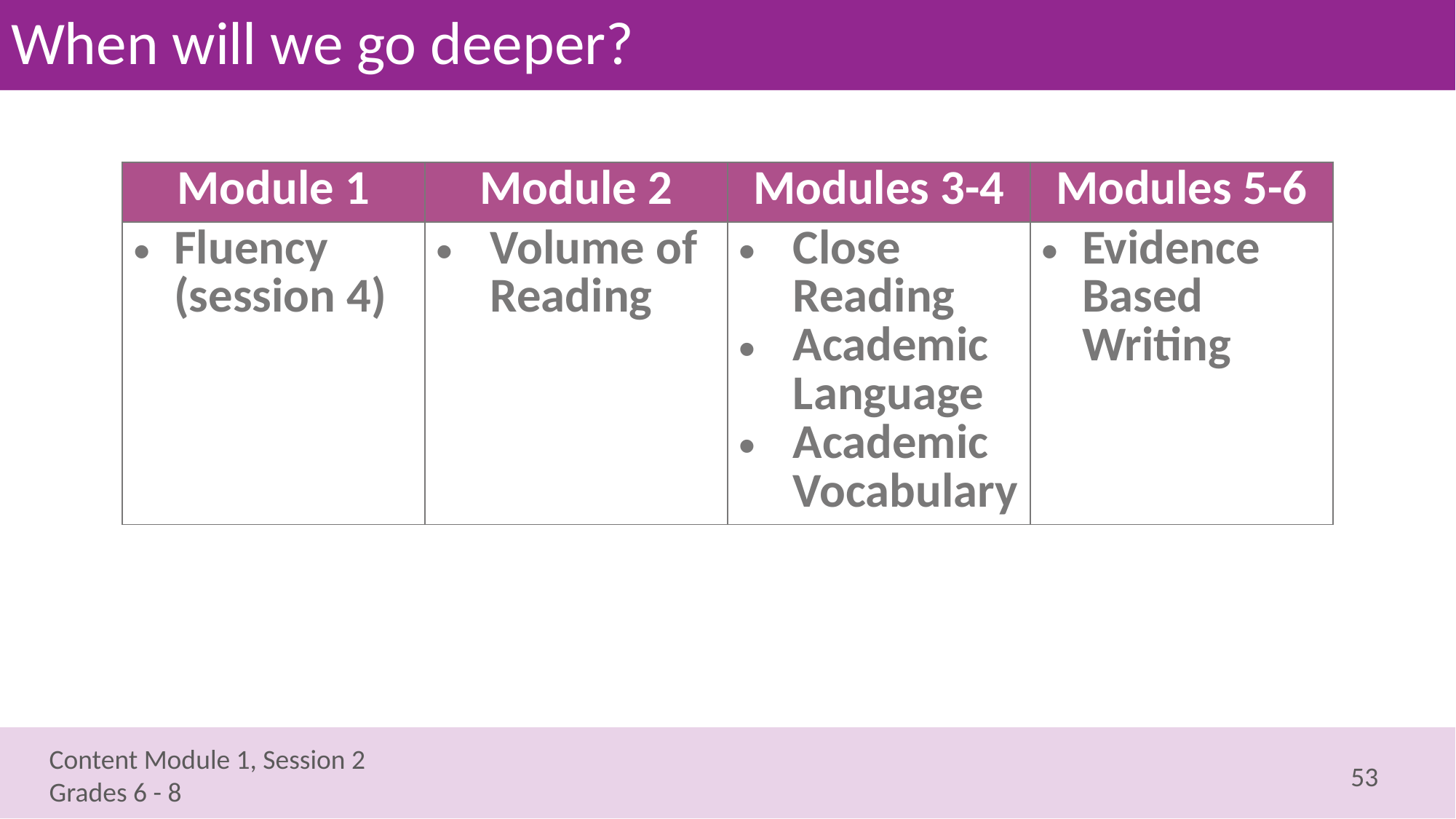

# When will we go deeper?

| Module 1 | Module 2 | Modules 3-4 | Modules 5-6 |
| --- | --- | --- | --- |
| Fluency (session 4) | Volume of Reading | Close Reading Academic Language Academic Vocabulary | Evidence Based Writing |
53